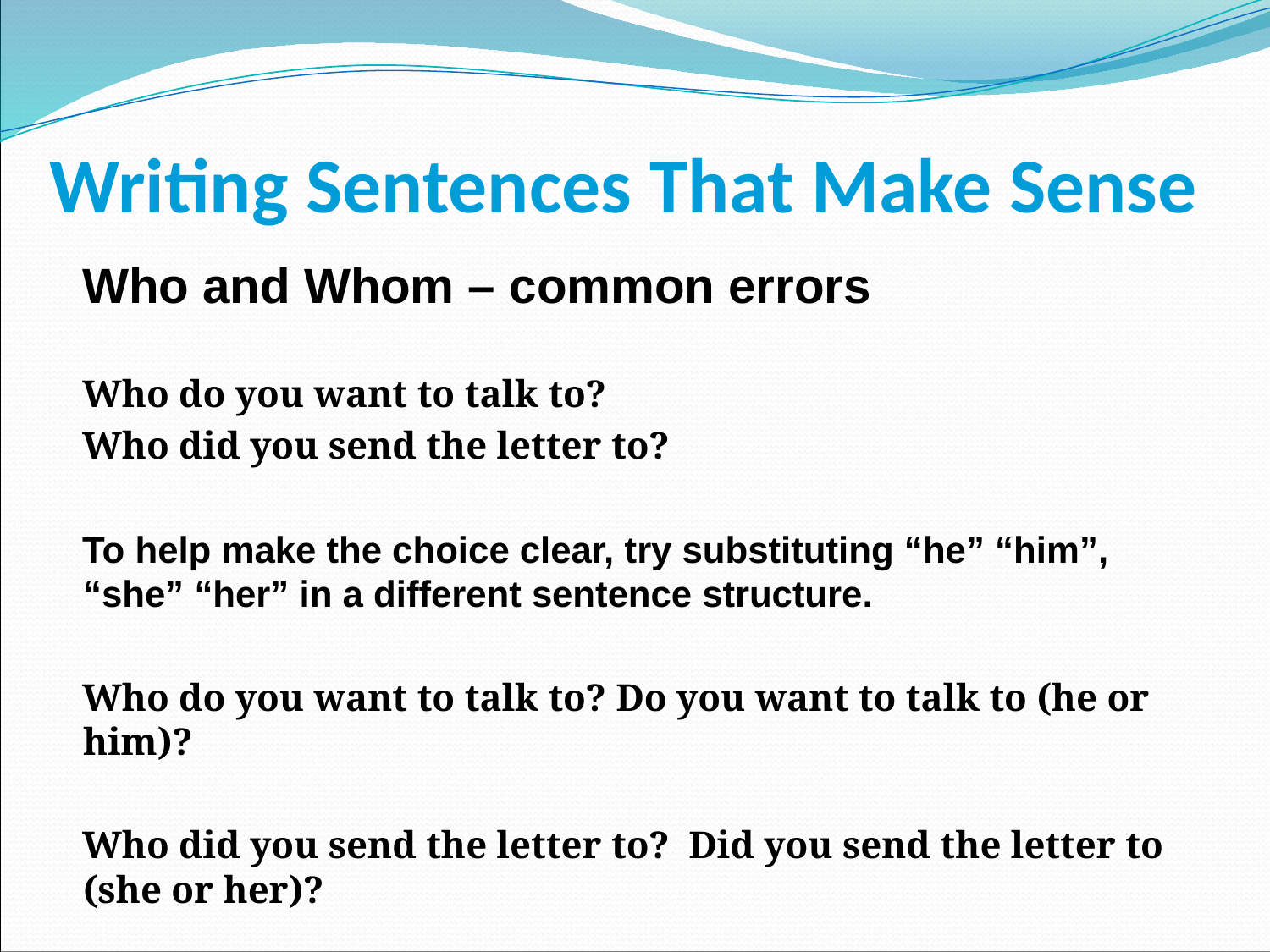

# Writing Sentences That Make Sense
Who and Whom – common errors

Who do you want to talk to?
Who did you send the letter to?

To help make the choice clear, try substituting “he” “him”,  “she” “her” in a different sentence structure.

Who do you want to talk to? Do you want to talk to (he or him)?

Who did you send the letter to?  Did you send the letter to (she or her)?